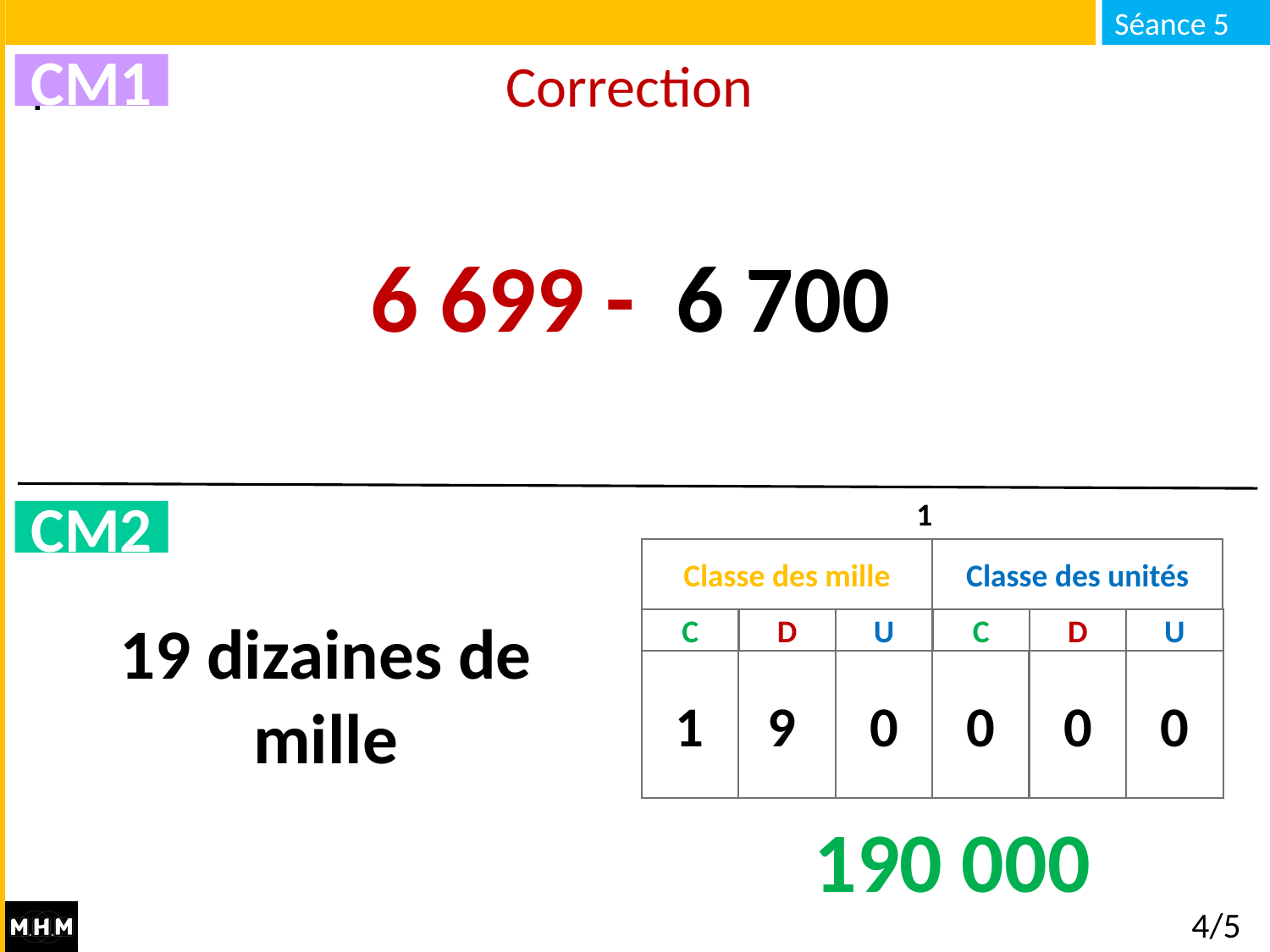

# Correction
CM1
6 699 -
6 700
1
CM2
Classe des mille
Classe des unités
D
U
D
U
C
C
0
0
9
0
0
1
19 dizaines de mille
190 000
4/5